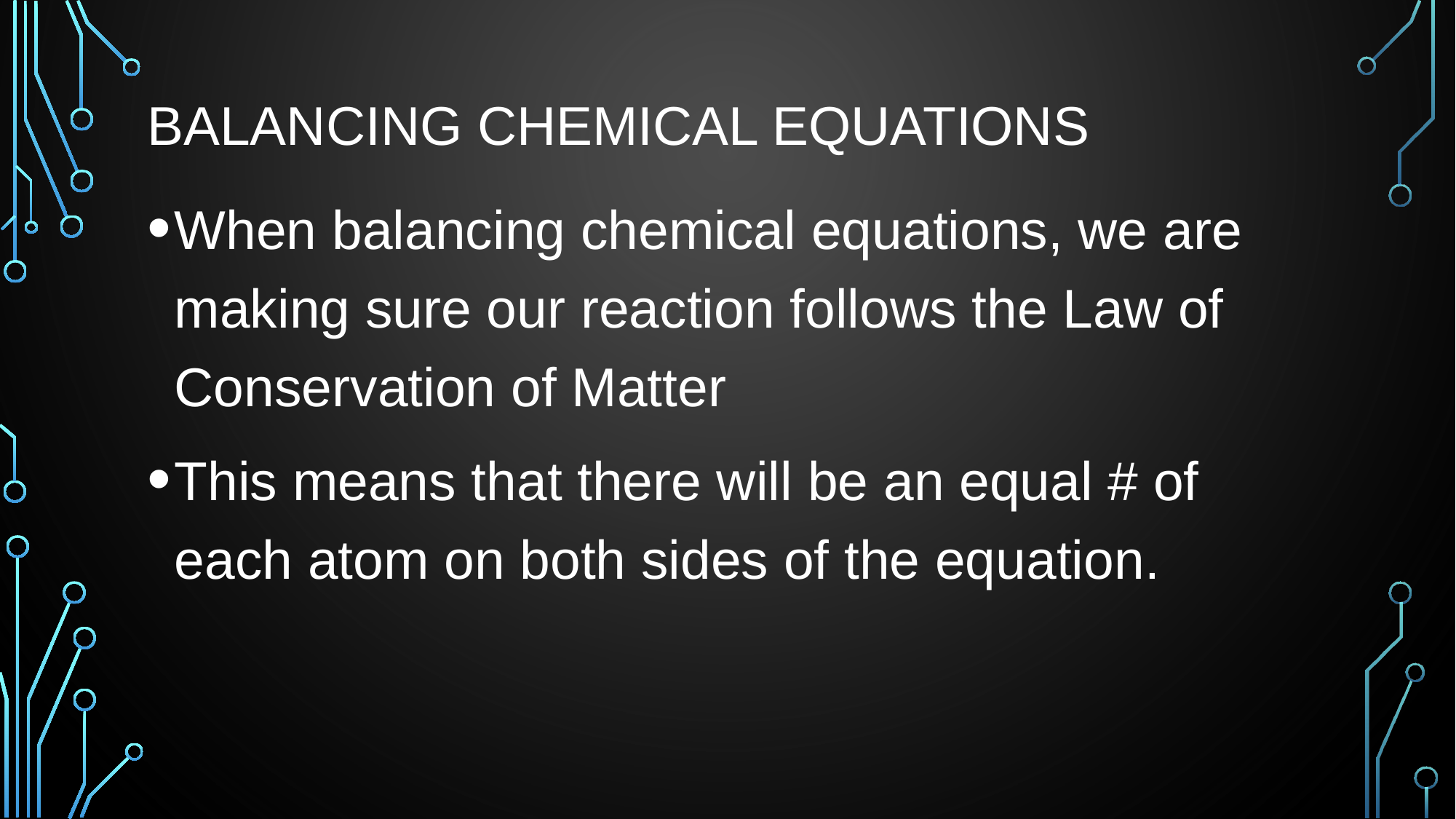

# Balancing chemical equations
When balancing chemical equations, we are making sure our reaction follows the Law of Conservation of Matter
This means that there will be an equal # of each atom on both sides of the equation.